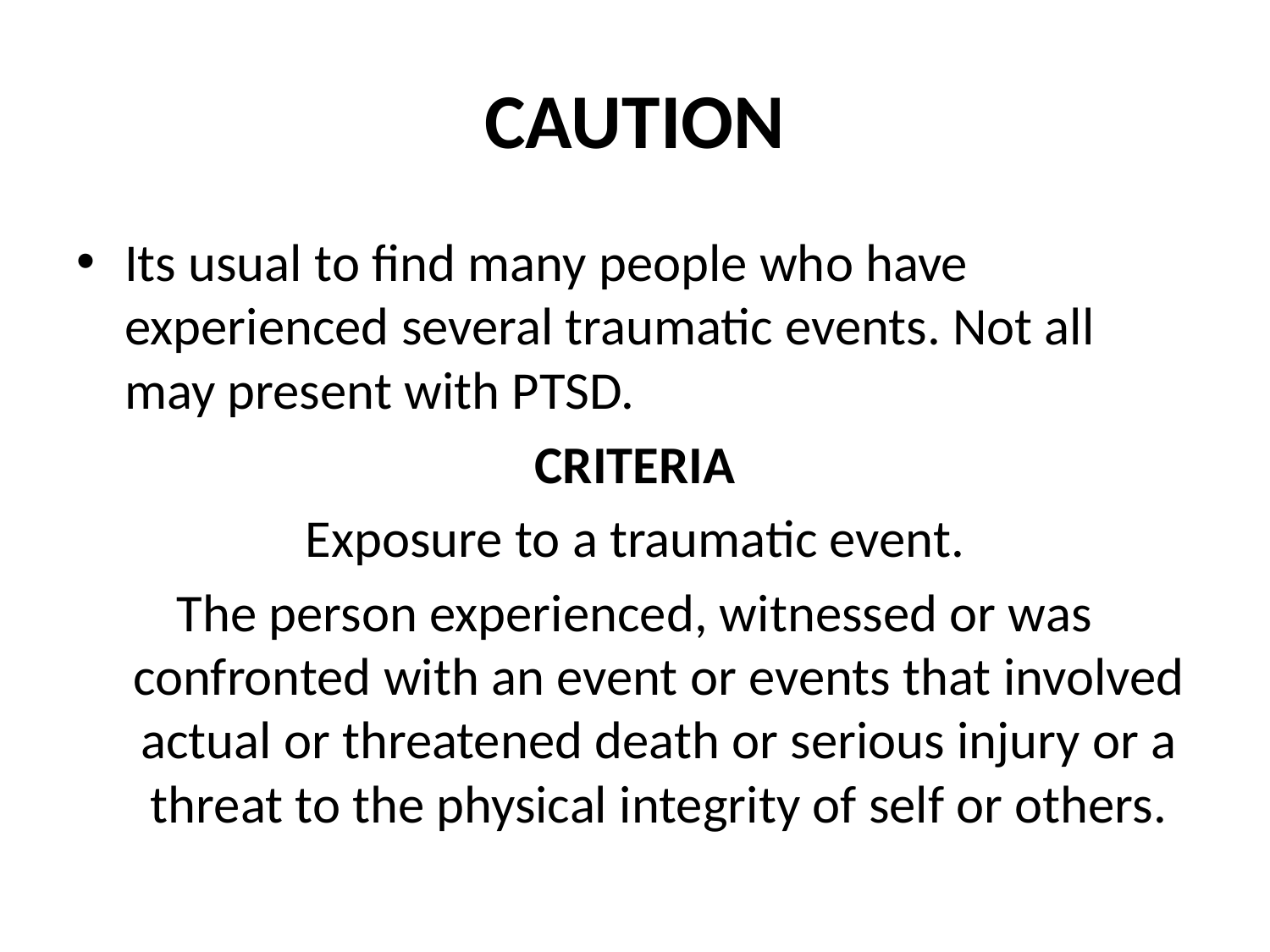

# CAUTION
Its usual to find many people who have experienced several traumatic events. Not all may present with PTSD.
CRITERIA
Exposure to a traumatic event.
The person experienced, witnessed or was confronted with an event or events that involved actual or threatened death or serious injury or a threat to the physical integrity of self or others.